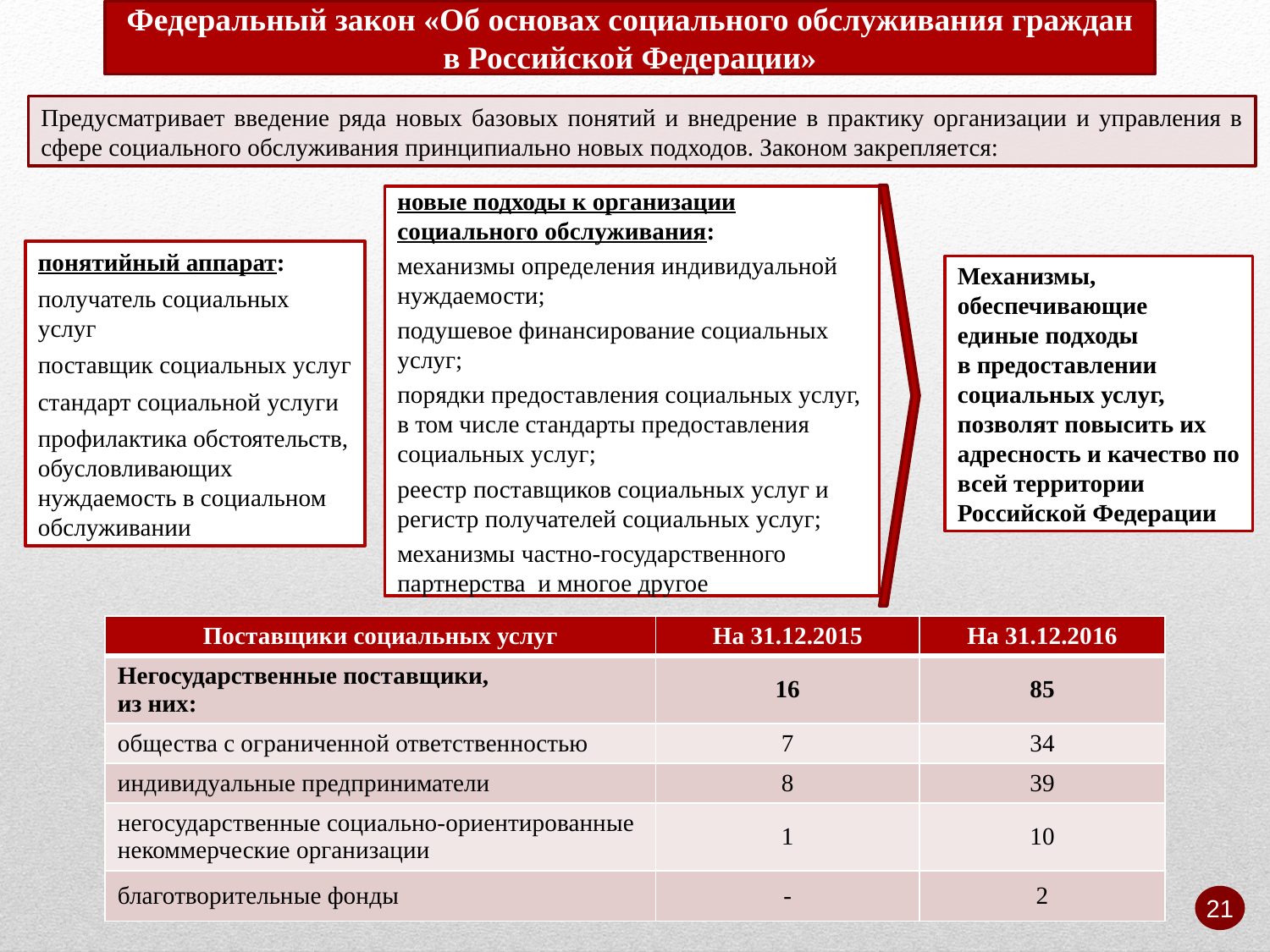

Федеральный закон «Об основах социального обслуживания граждан в Российской Федерации»
Предусматривает введение ряда новых базовых понятий и внедрение в практику организации и управления в сфере социального обслуживания принципиально новых подходов. Законом закрепляется:

новые подходы к организации социального обслуживания:
механизмы определения индивидуальной нуждаемости;
подушевое финансирование социальных услуг;
порядки предоставления социальных услуг, в том числе стандарты предоставления социальных услуг;
реестр поставщиков социальных услуг и регистр получателей социальных услуг;
механизмы частно-государственного партнерства  и многое другое
понятийный аппарат:
получатель социальных услуг
поставщик социальных услуг
стандарт социальной услуги
профилактика обстоятельств, обусловливающих нуждаемость в социальном обслуживании
Механизмы, обеспечивающие
единые подходы
в предоставлении социальных услуг, позволят повысить их адресность и качество по всей территории Российской Федерации
| Поставщики социальных услуг | На 31.12.2015 | На 31.12.2016 |
| --- | --- | --- |
| Негосударственные поставщики, из них: | 16 | 85 |
| общества с ограниченной ответственностью | 7 | 34 |
| индивидуальные предприниматели | 8 | 39 |
| негосударственные социально-ориентированные некоммерческие организации | 1 | 10 |
| благотворительные фонды | - | 2 |
21